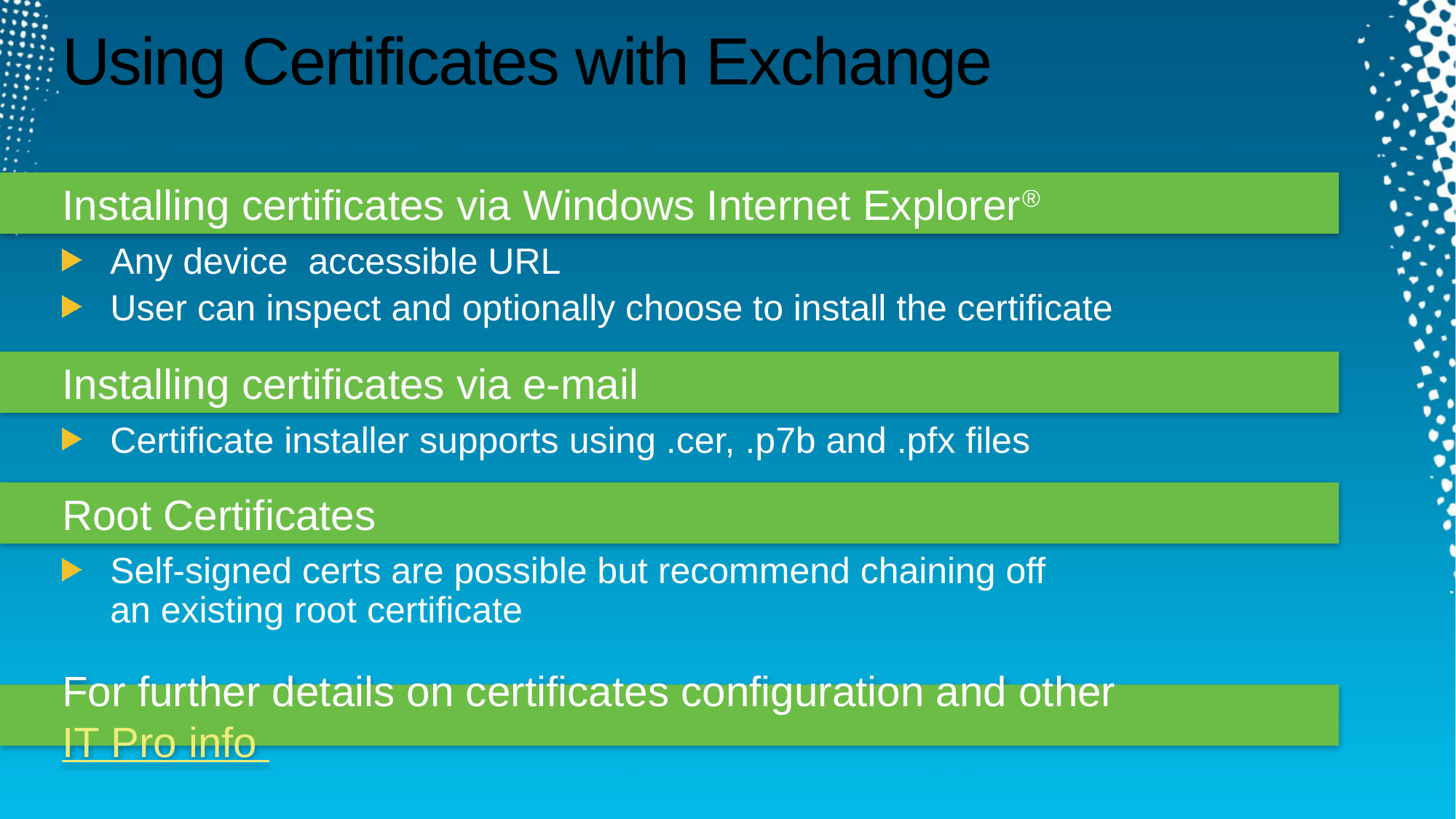

# Using Certificates with Exchange
Installing certificates via Windows Internet Explorer®
Any device  accessible URL
User can inspect and optionally choose to install the certificate
Installing certificates via e-mail
Certificate installer supports using .cer, .p7b and .pfx files
Root Certificates
Self-signed certs are possible but recommend chaining off
an existing root certificate
For further details on certificates configuration and other IT Pro info